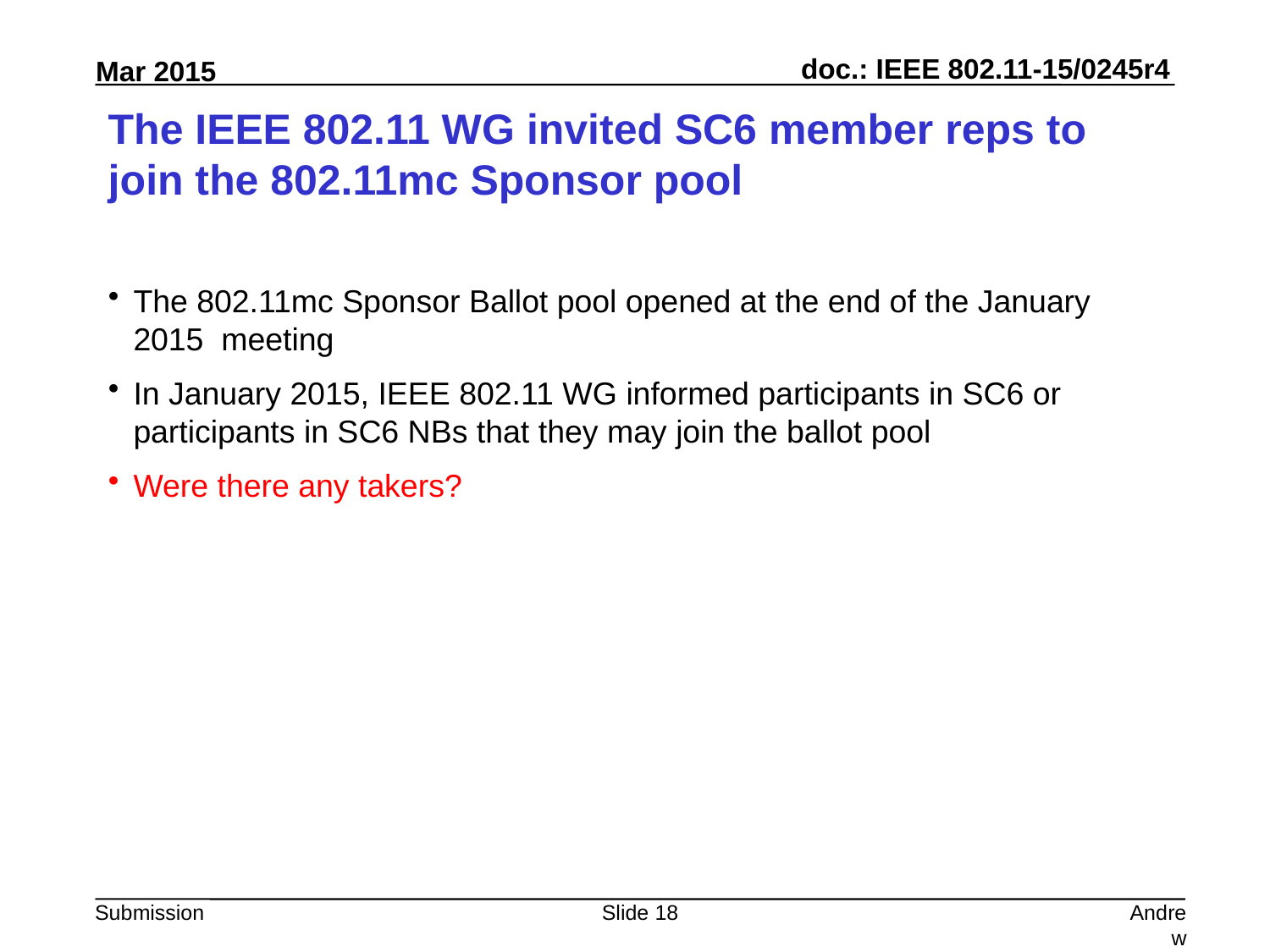

# The IEEE 802.11 WG invited SC6 member reps to join the 802.11mc Sponsor pool
The 802.11mc Sponsor Ballot pool opened at the end of the January 2015  meeting
In January 2015, IEEE 802.11 WG informed participants in SC6 or participants in SC6 NBs that they may join the ballot pool
Were there any takers?

Slide 18
Andrew Myles, Cisco